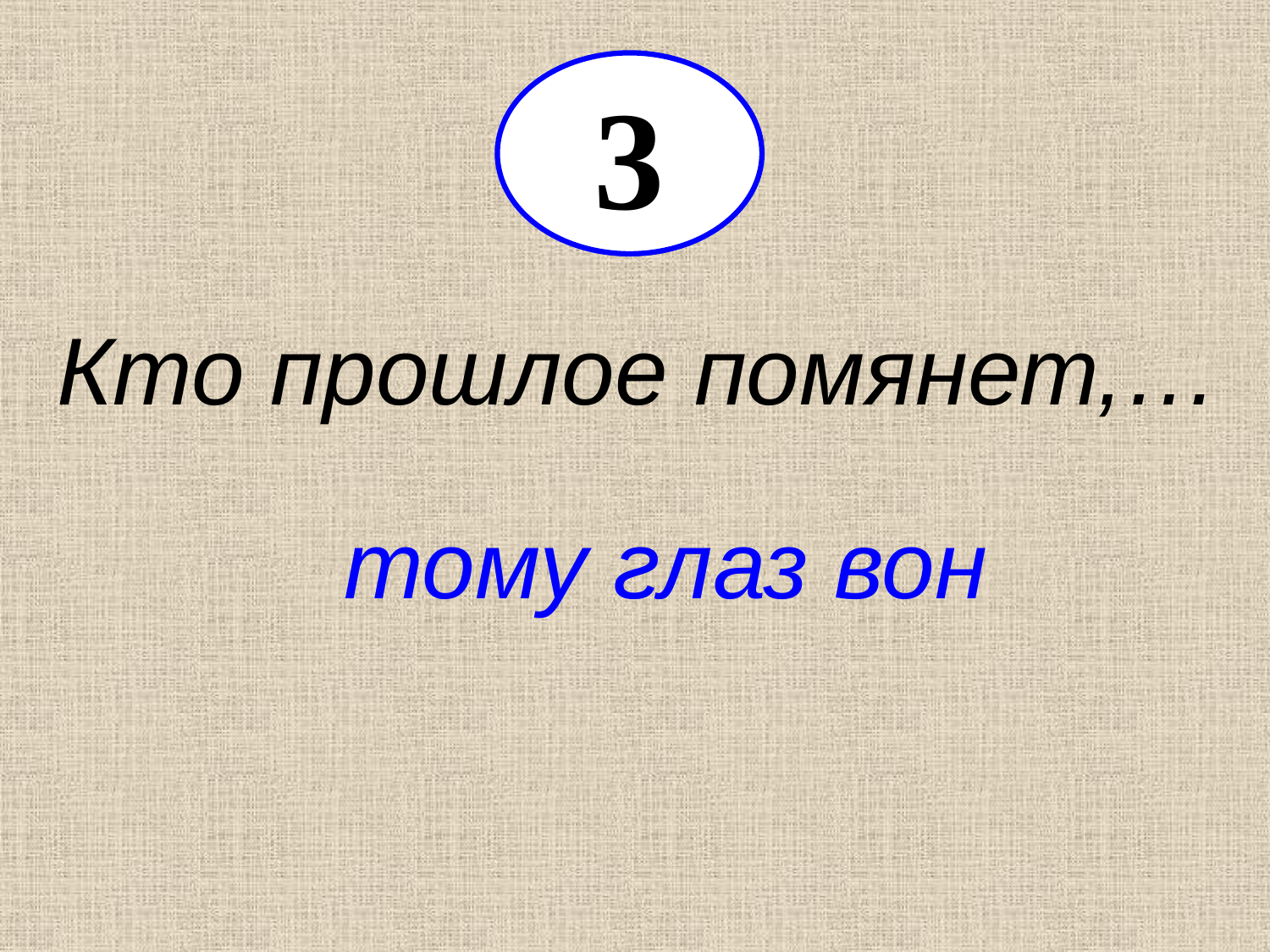

3
Кто прошлое помянет,…
тому глаз вон